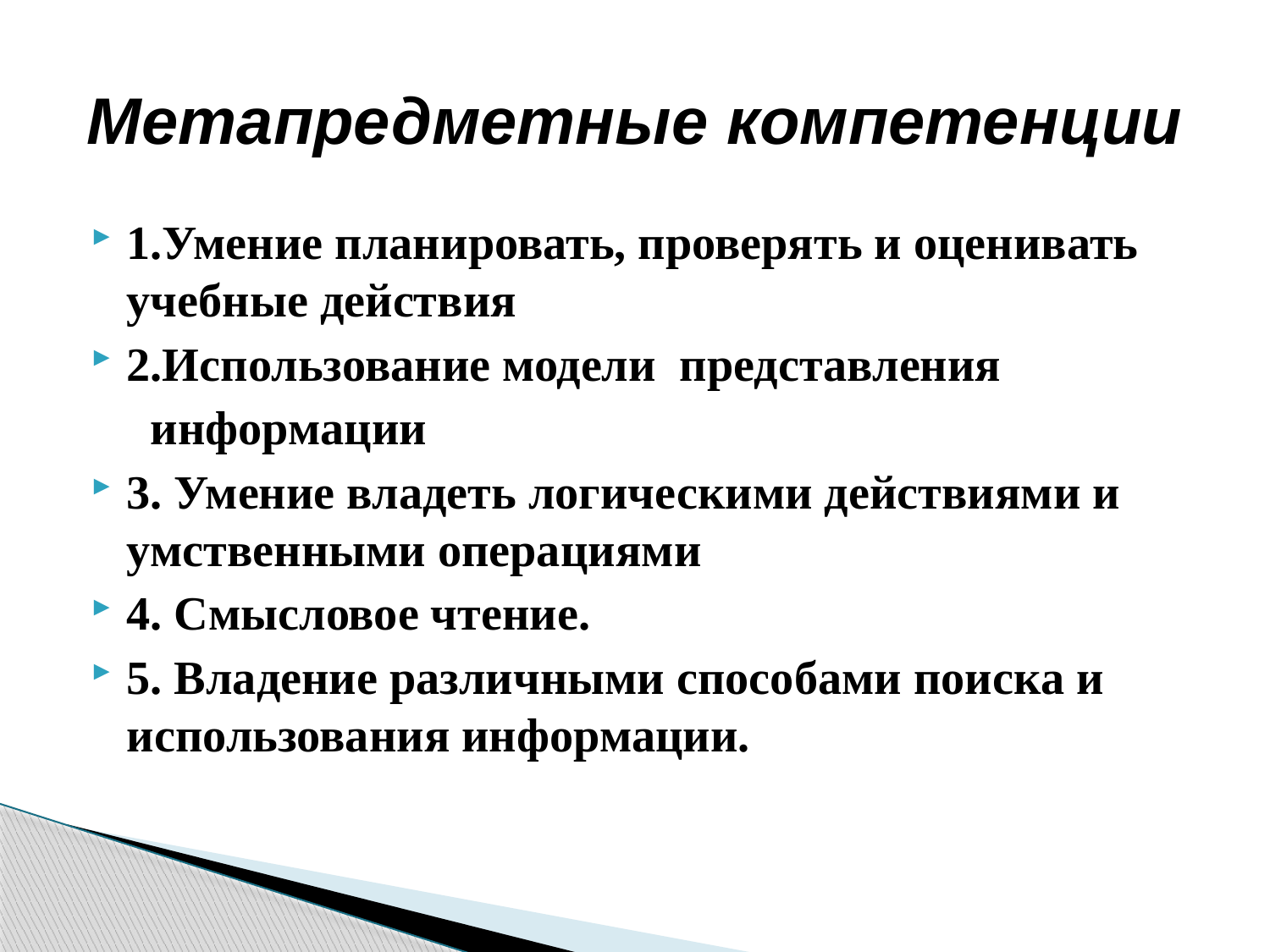

# Метапредметные компетенции
1.Умение планировать, проверять и оценивать учебные действия
2.Использование модели  представления
     информации
3. Умение владеть логическими действиями и умственными операциями
4. Смысловое чтение.
5. Владение различными способами поиска и использования информации.